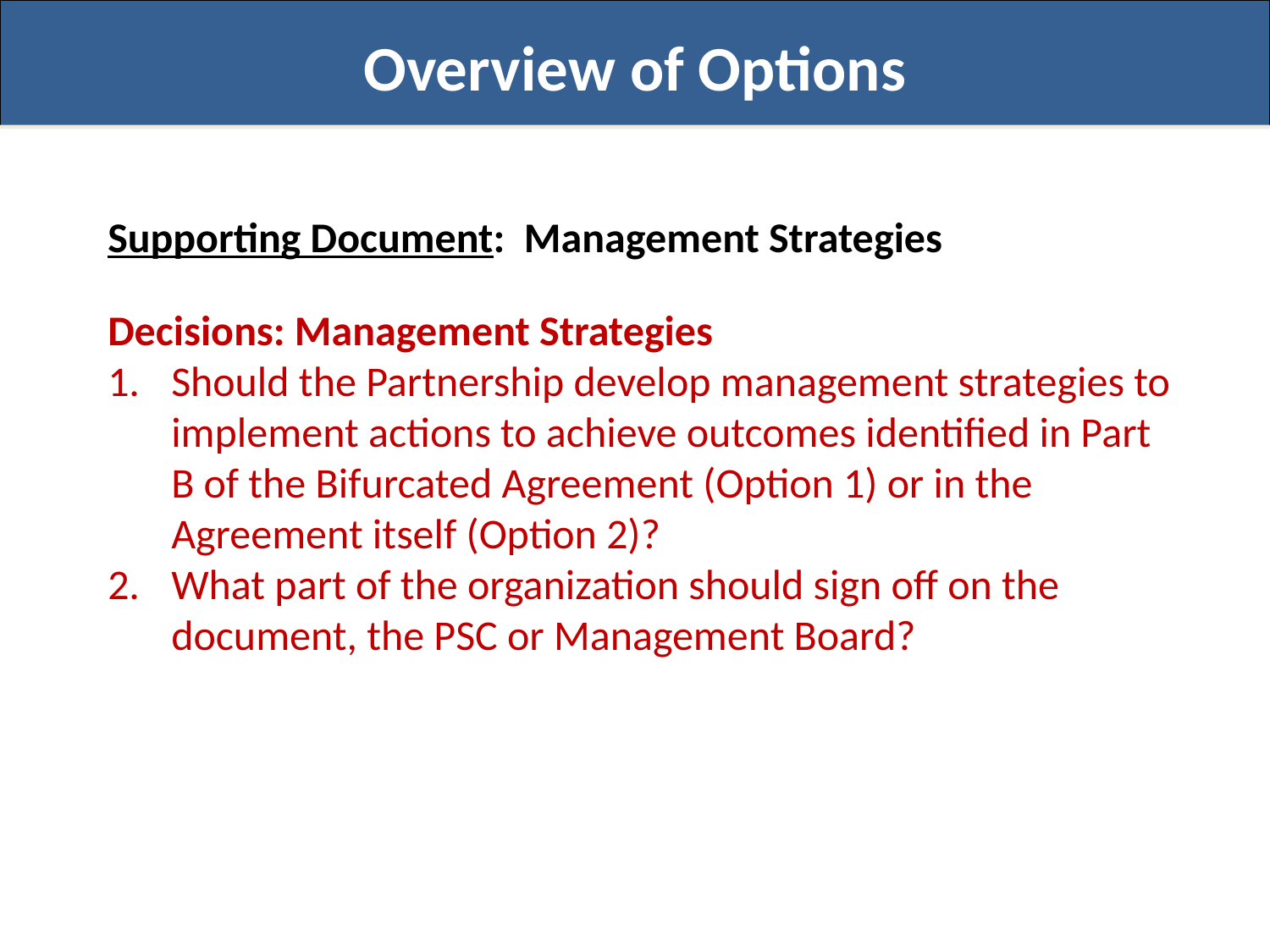

Overview of Options
Supporting Document:  Management Strategies

Decisions: Management Strategies
Should the Partnership develop management strategies to implement actions to achieve outcomes identified in Part B of the Bifurcated Agreement (Option 1) or in the Agreement itself (Option 2)?
What part of the organization should sign off on the document, the PSC or Management Board?